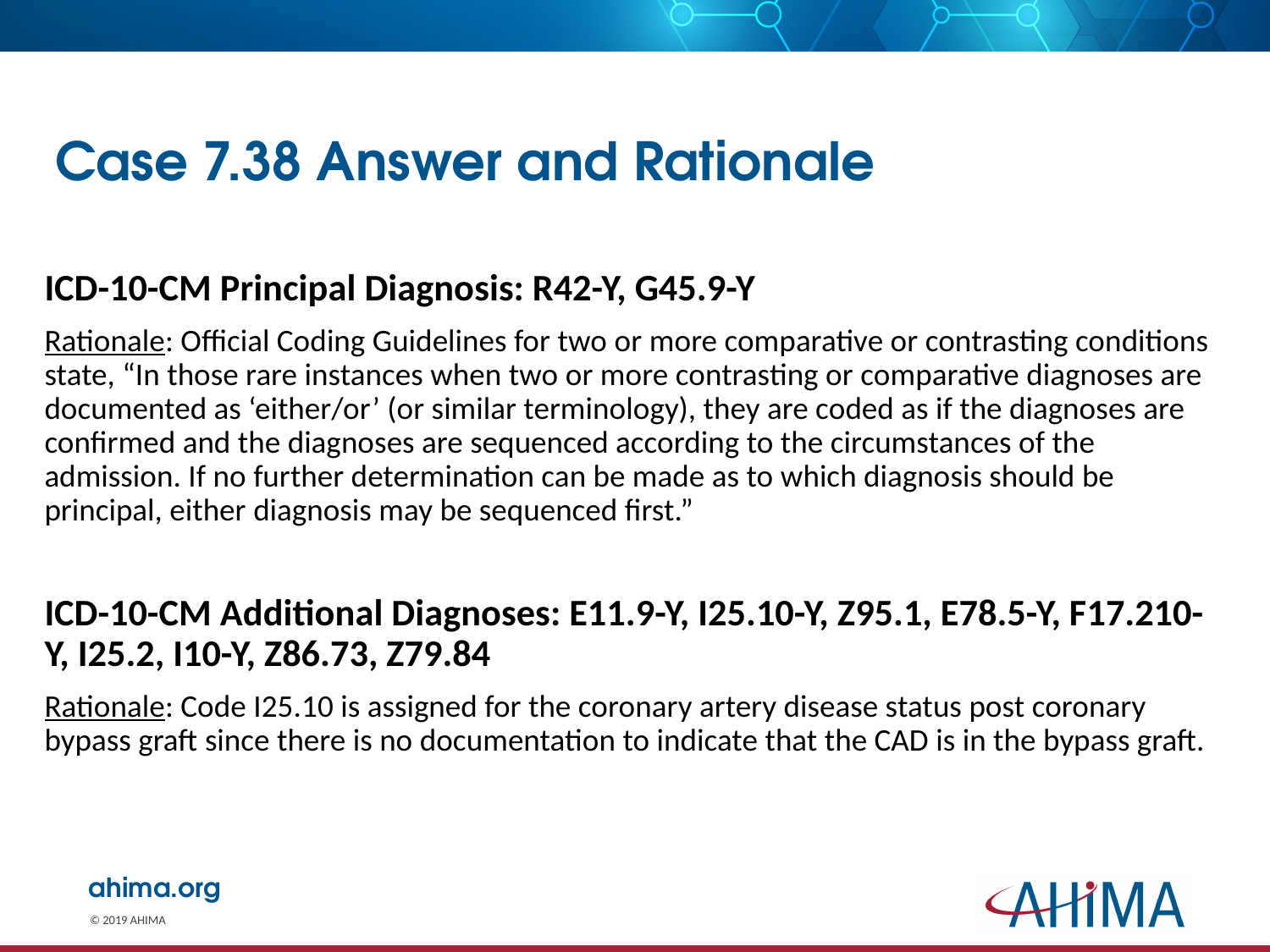

# Case 7.38 Answer and Rationale

ICD-10-CM Principal Diagnosis: R42-Y, G45.9-Y
Rationale: Official Coding Guidelines for two or more comparative or contrasting conditions state, “In those rare instances when two or more contrasting or comparative diagnoses are documented as ‘either/or’ (or similar terminology), they are coded as if the diagnoses are confirmed and the diagnoses are sequenced according to the circumstances of the admission. If no further determination can be made as to which diagnosis should be principal, either diagnosis may be sequenced first.”

ICD-10-CM Additional Diagnoses: E11.9-Y, I25.10-Y, Z95.1, E78.5-Y, F17.210-Y, I25.2, I10-Y, Z86.73, Z79.84
Rationale: Code I25.10 is assigned for the coronary artery disease status post coronary bypass graft since there is no documentation to indicate that the CAD is in the bypass graft.